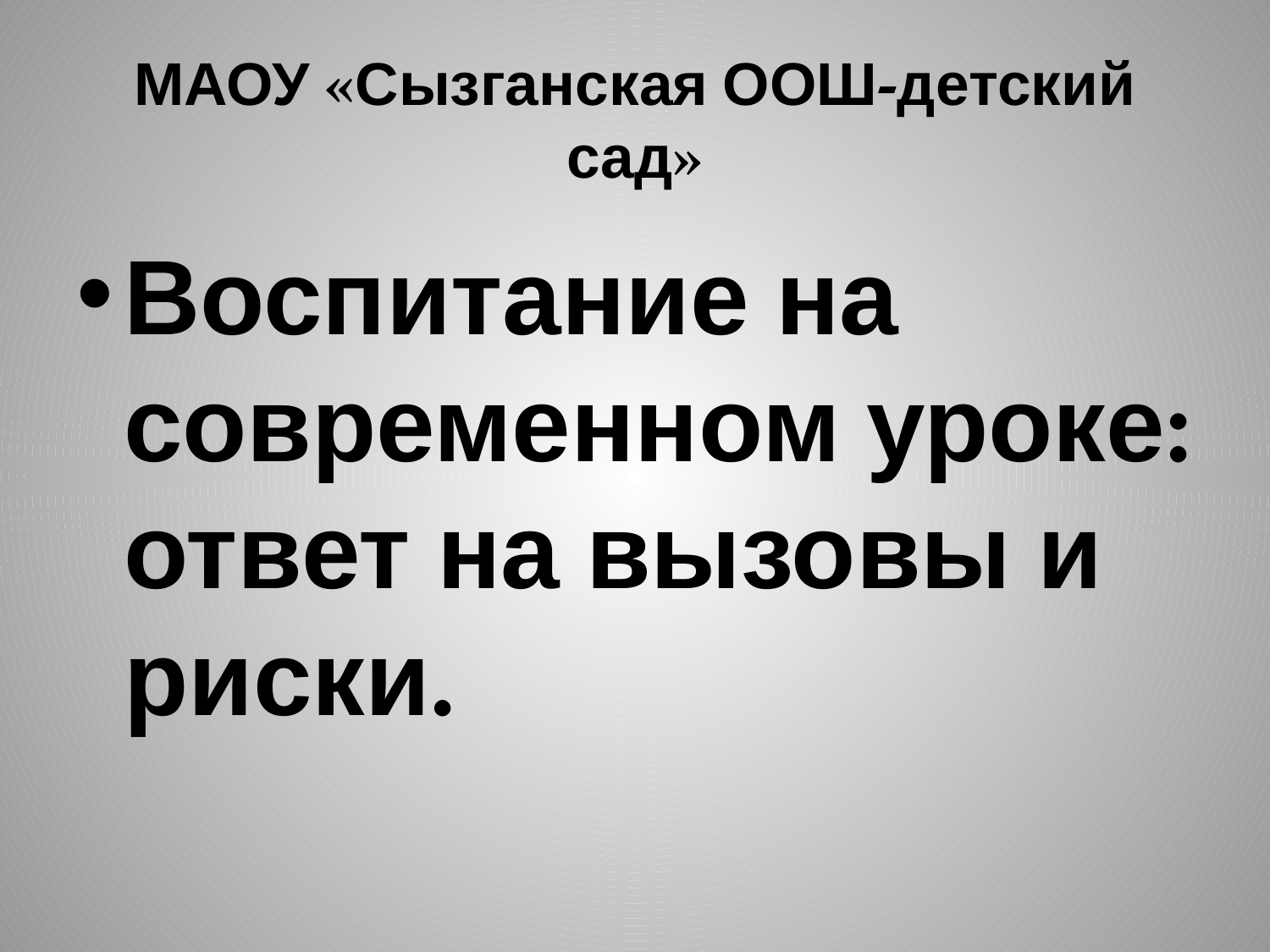

# МАОУ «Сызганская ООШ-детский сад»
Воспитание на современном уроке: ответ на вызовы и риски.